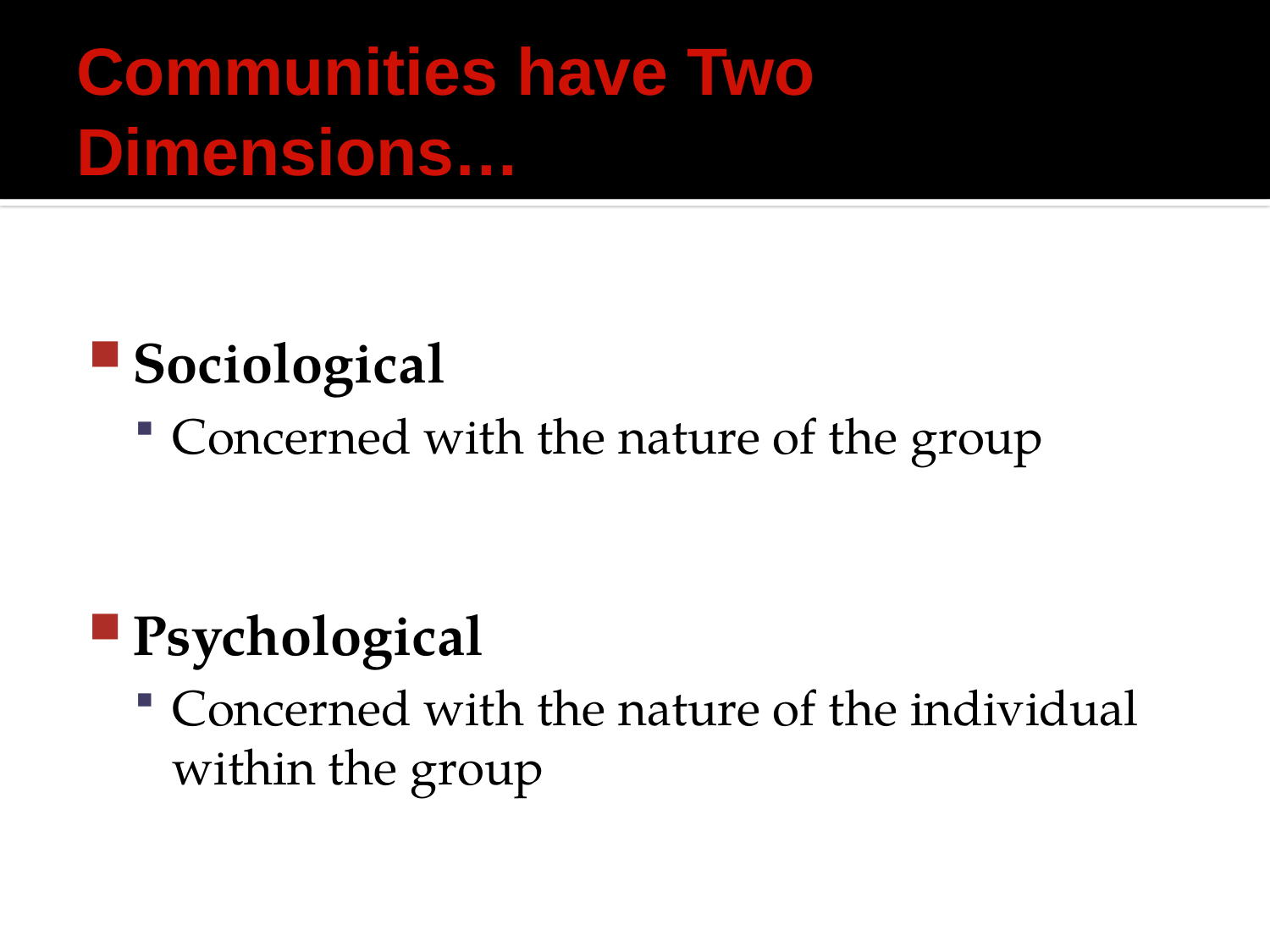

# Communities have Two Dimensions…

Sociological
Concerned with the nature of the group

Psychological
Concerned with the nature of the individual within the group